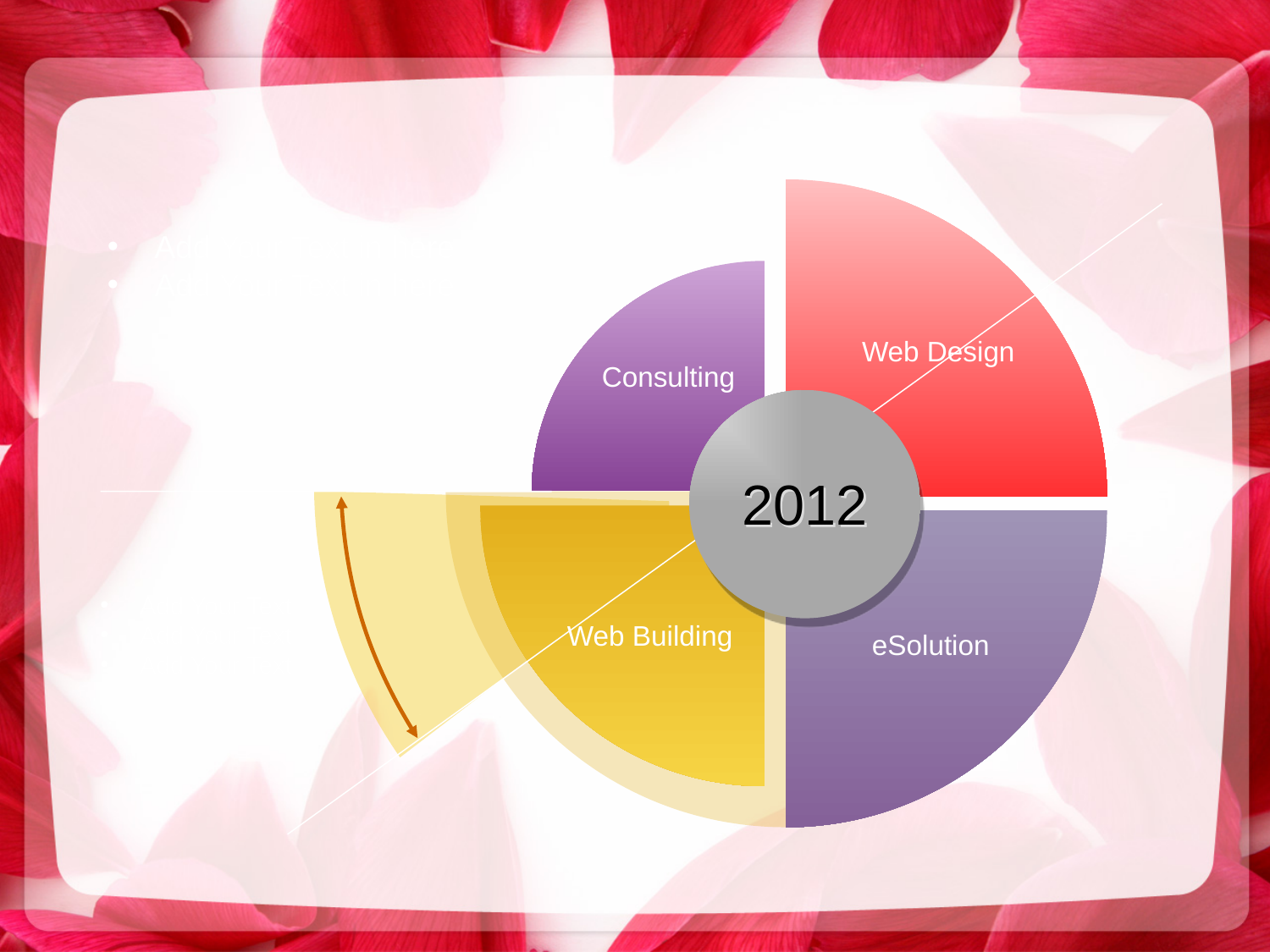

Add Your Text in here
 Add Your Text in here

Web Design
Consulting

2012

Add Your Text
Add Your Text
Add Your Text
Web Building
eSolution